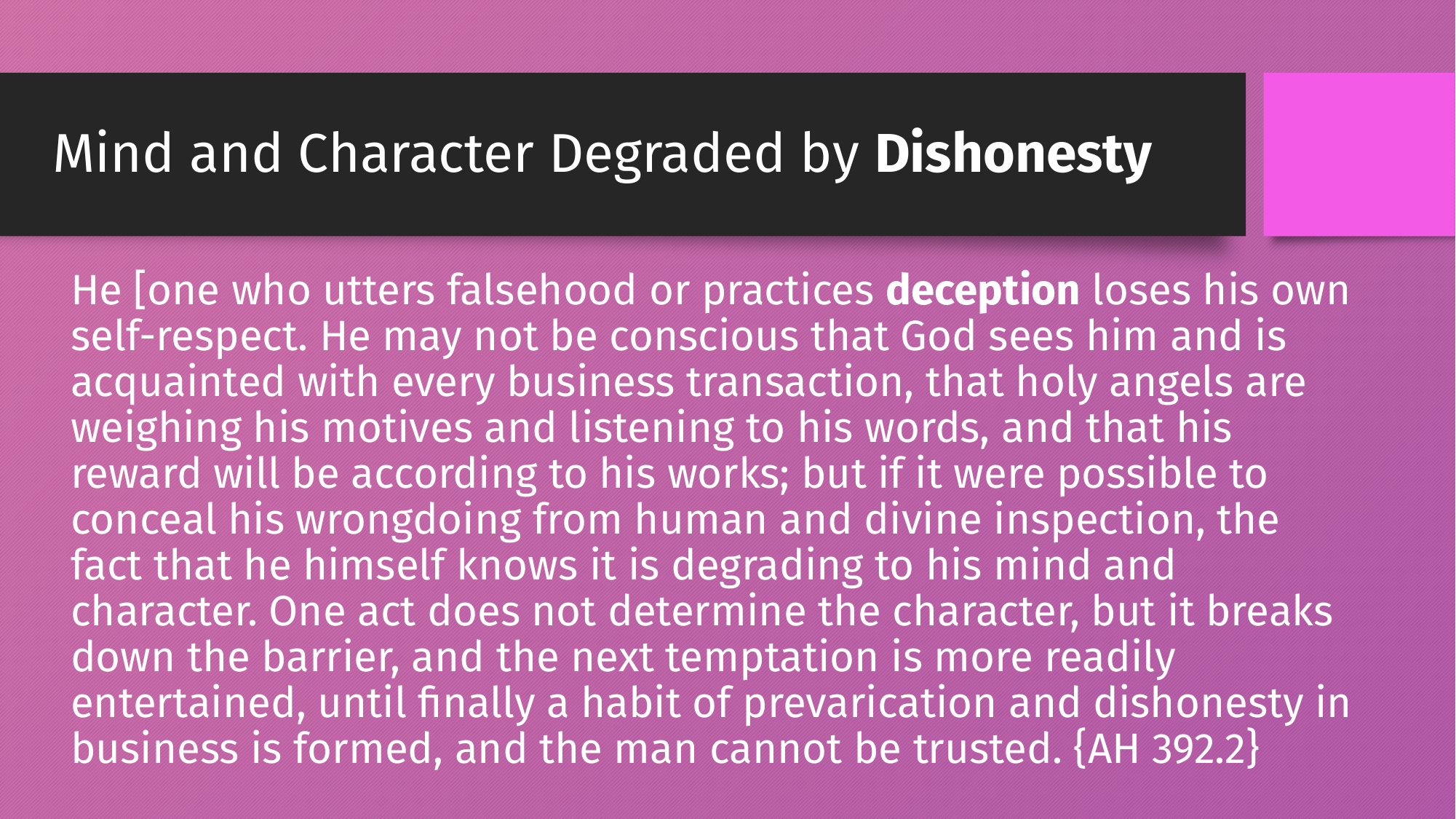

# Mind and Character Degraded by Dishonesty
He [one who utters falsehood or practices deception loses his own self-respect. He may not be conscious that God sees him and is acquainted with every business transaction, that holy angels are weighing his motives and listening to his words, and that his reward will be according to his works; but if it were possible to conceal his wrongdoing from human and divine inspection, the fact that he himself knows it is degrading to his mind and character. One act does not determine the character, but it breaks down the barrier, and the next temptation is more readily entertained, until finally a habit of prevarication and dishonesty in business is formed, and the man cannot be trusted. {AH 392.2}